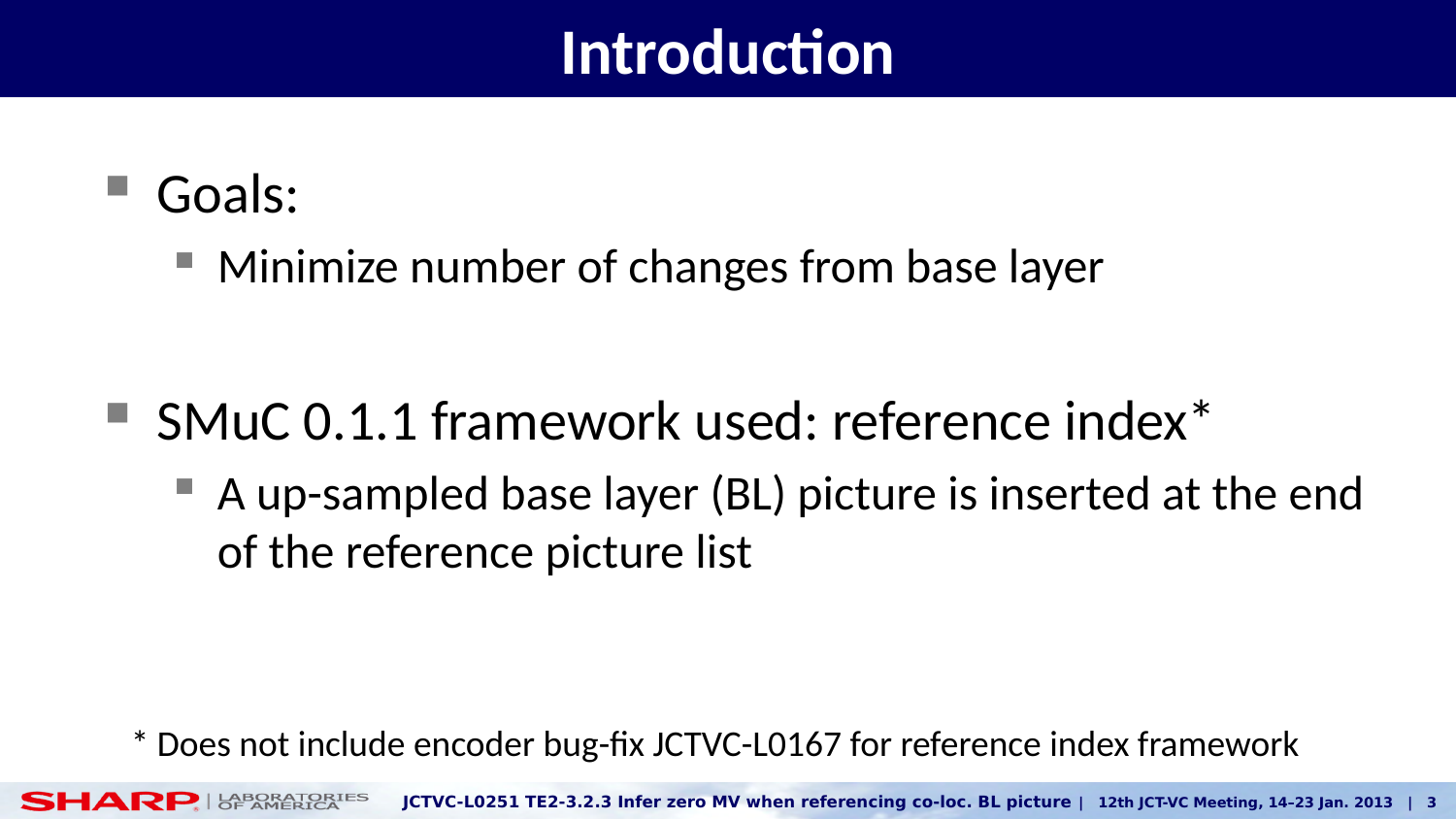

# Introduction
Goals:
Minimize number of changes from base layer

SMuC 0.1.1 framework used: reference index*
A up-sampled base layer (BL) picture is inserted at the end of the reference picture list
* Does not include encoder bug-fix JCTVC-L0167 for reference index framework